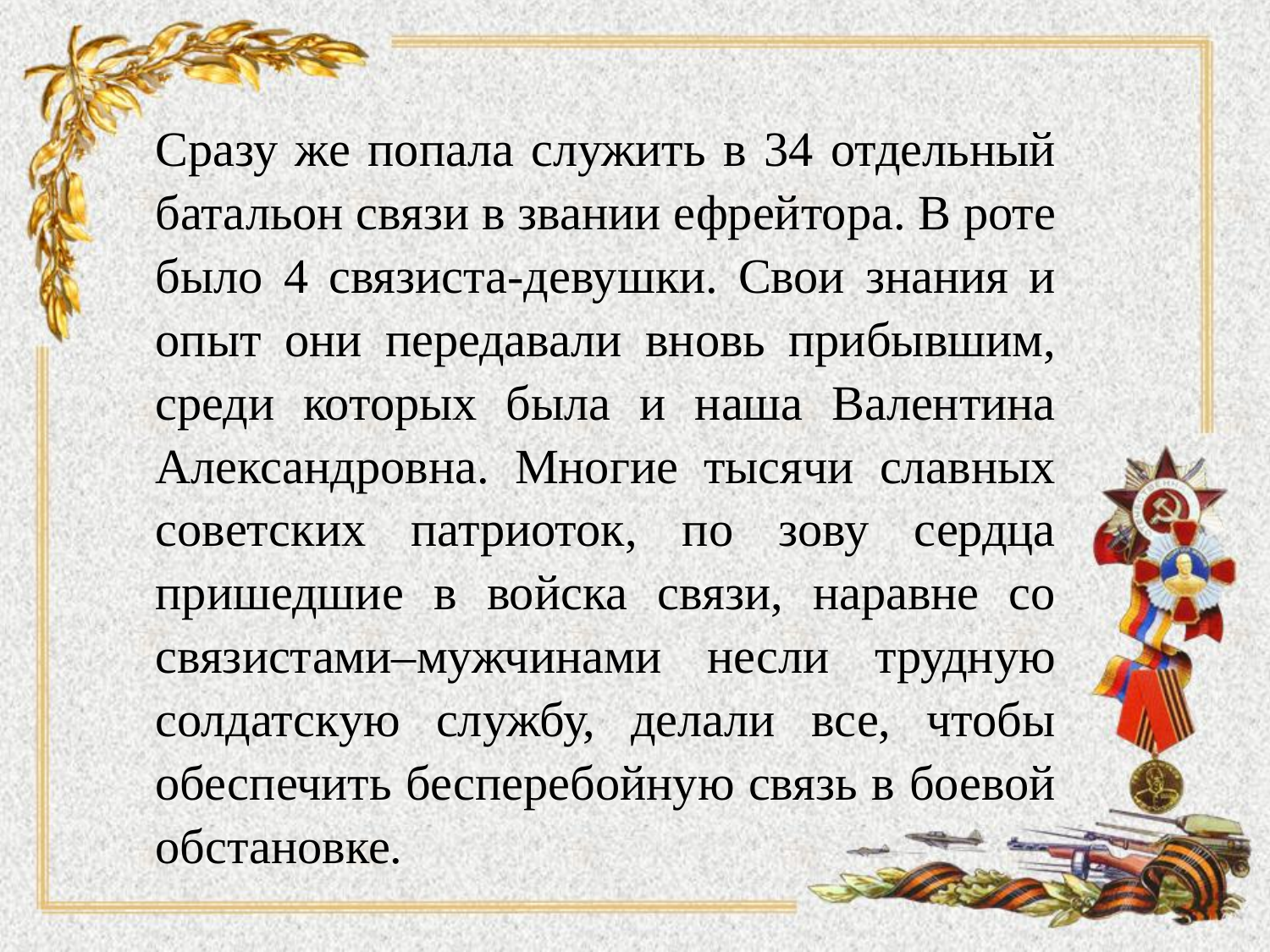

Сразу же попала служить в 34 отдельный батальон связи в звании ефрейтора. В роте было 4 связиста-девушки. Свои знания и опыт они передавали вновь прибывшим, среди которых была и наша Валентина Александровна. Многие тысячи славных советских патриоток, по зову сердца пришедшие в войска связи, наравне со связистами–мужчинами несли трудную солдатскую службу, делали все, чтобы обеспечить бесперебойную связь в боевой обстановке.